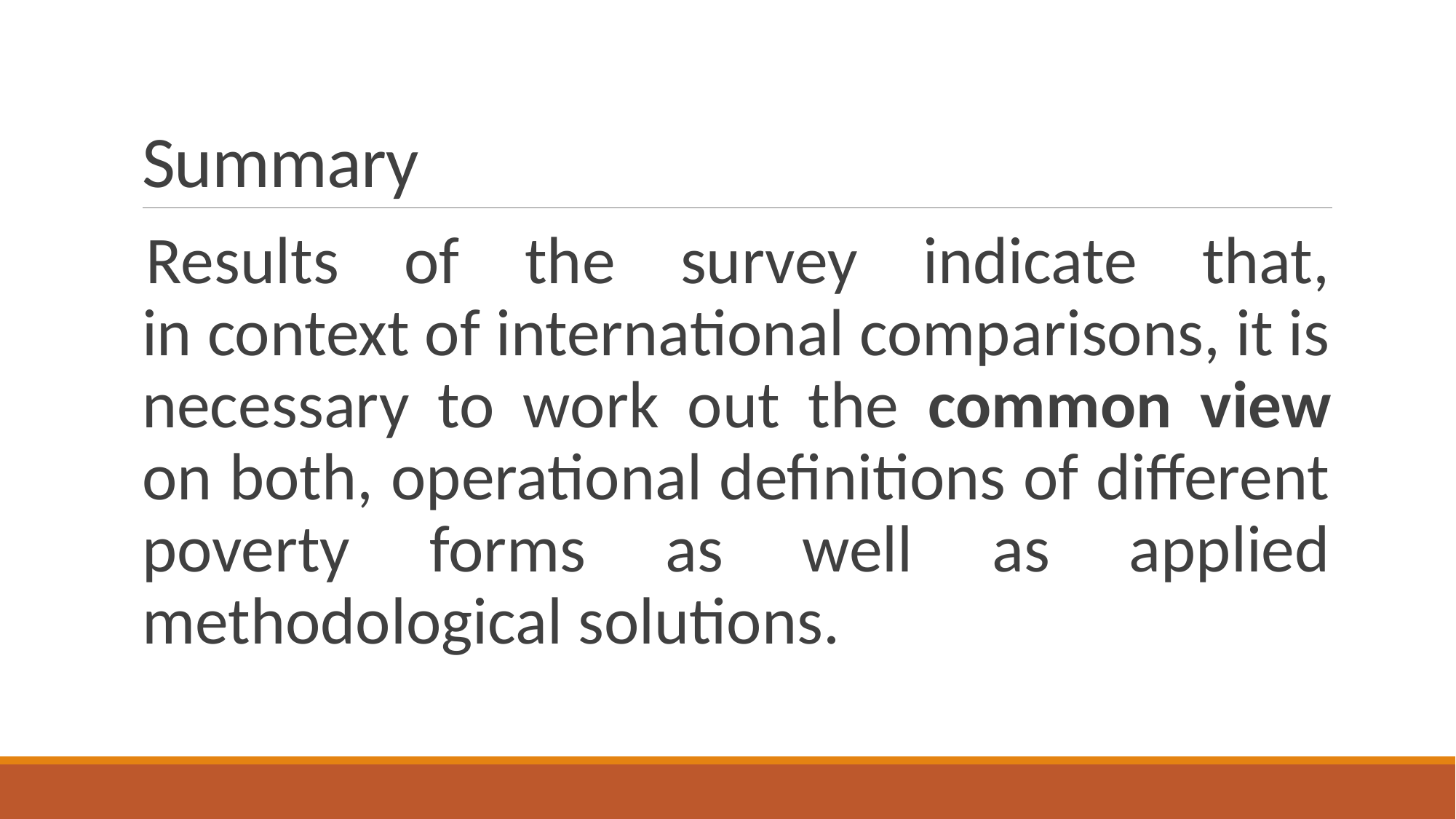

# Summary
Results of the survey indicate that, in context of international comparisons, it is necessary to work out the common view on both, operational definitions of different poverty forms as well as applied methodological solutions.